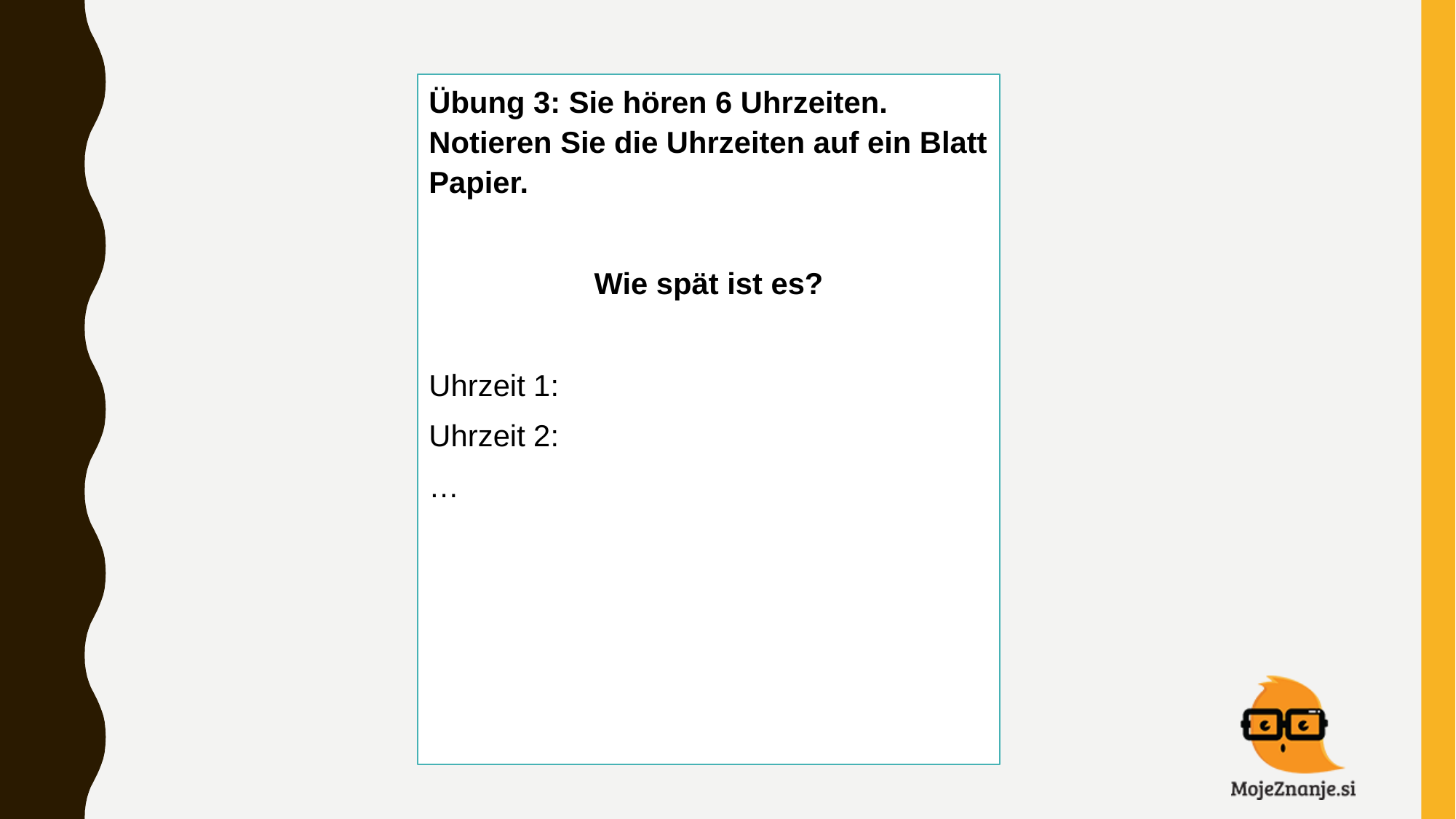

Übung 3: Sie hören 6 Uhrzeiten. Notieren Sie die Uhrzeiten auf ein Blatt Papier.

 Wie spät ist es?

Uhrzeit 1:
Uhrzeit 2:
…